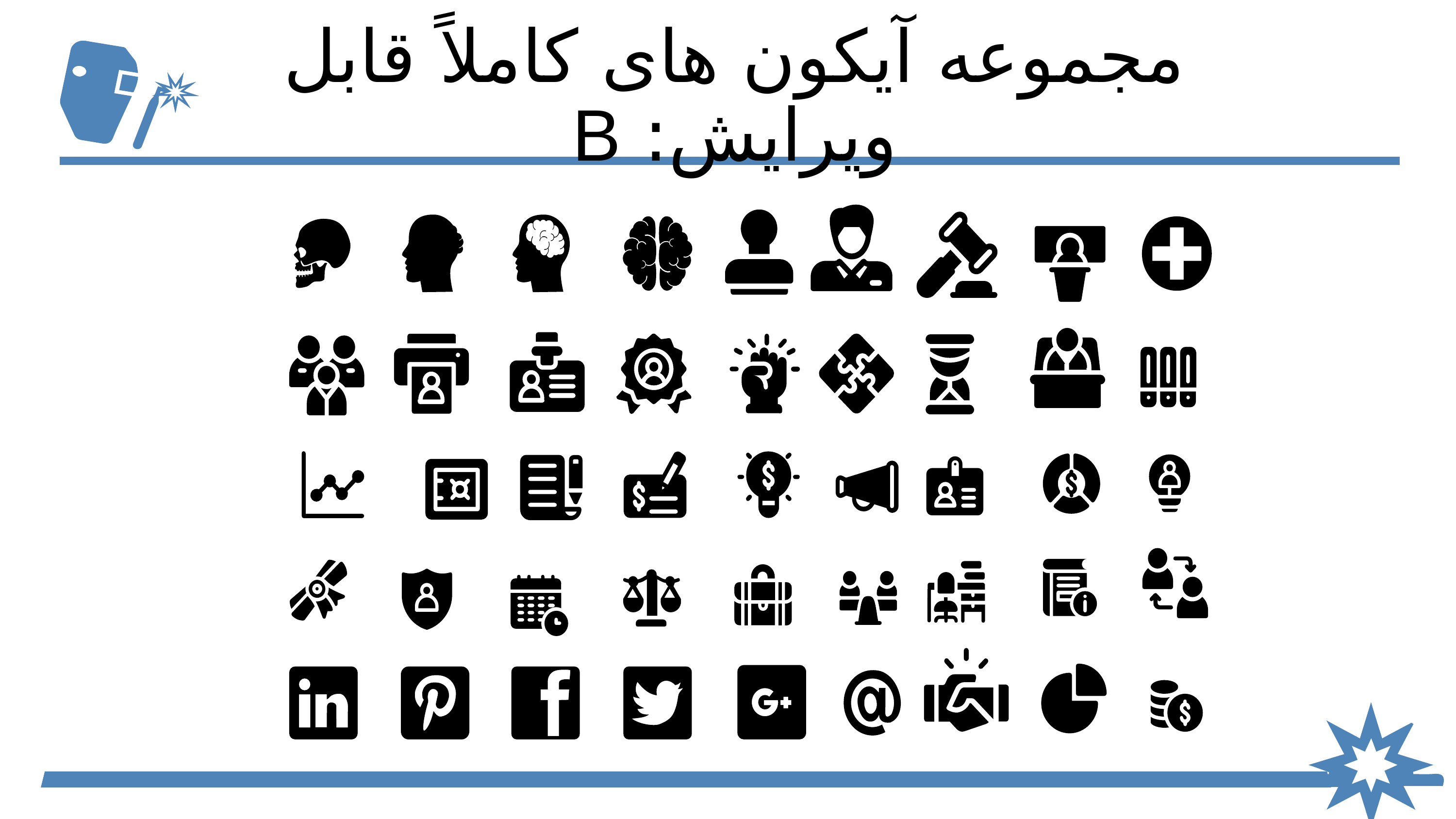

مجموعه آیکون های کاملاً قابل ویرایش: B

It’s the farthest planet from the Sun